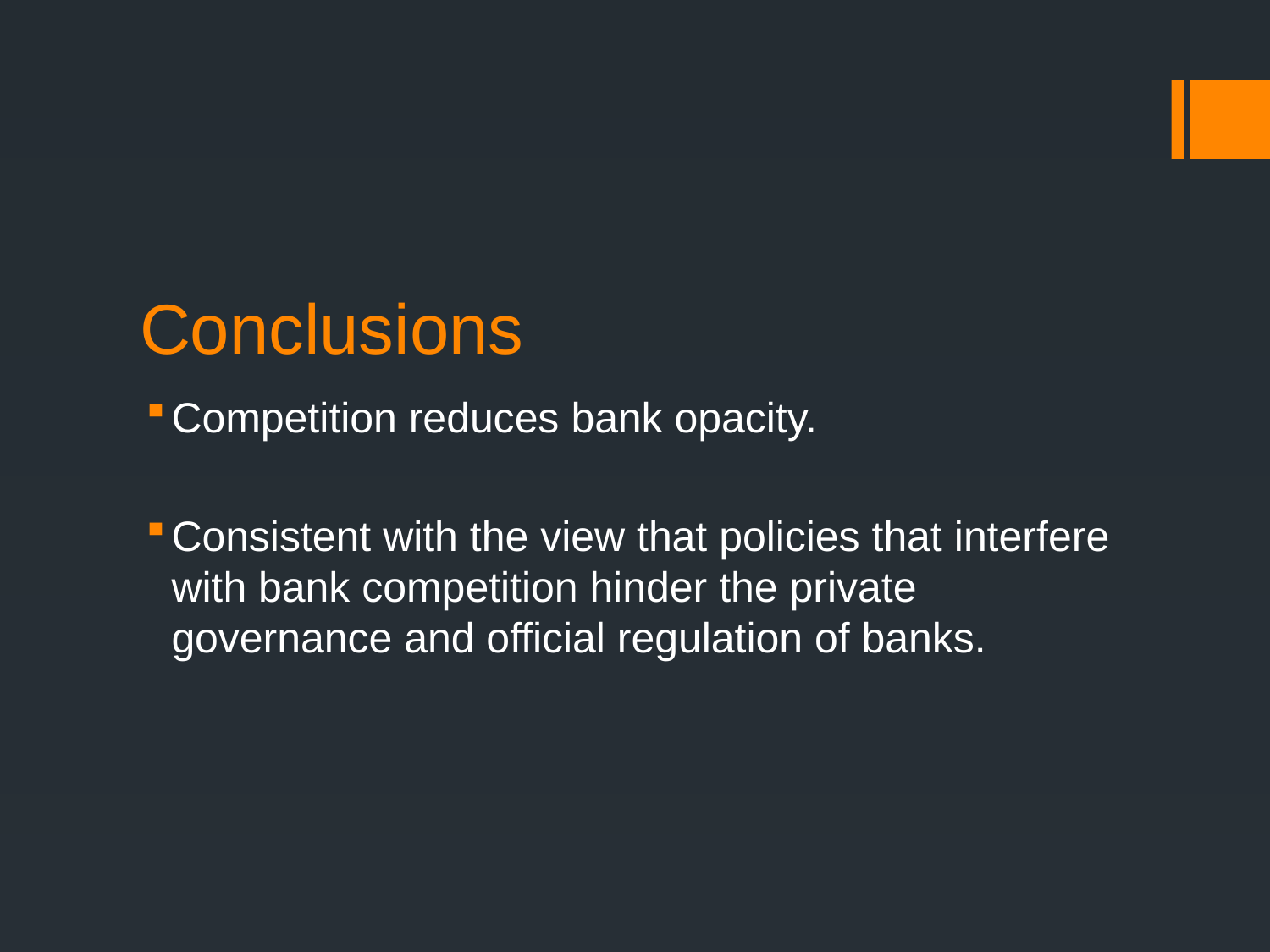

# Conclusions
Competition reduces bank opacity.

Consistent with the view that policies that interfere with bank competition hinder the private governance and official regulation of banks.